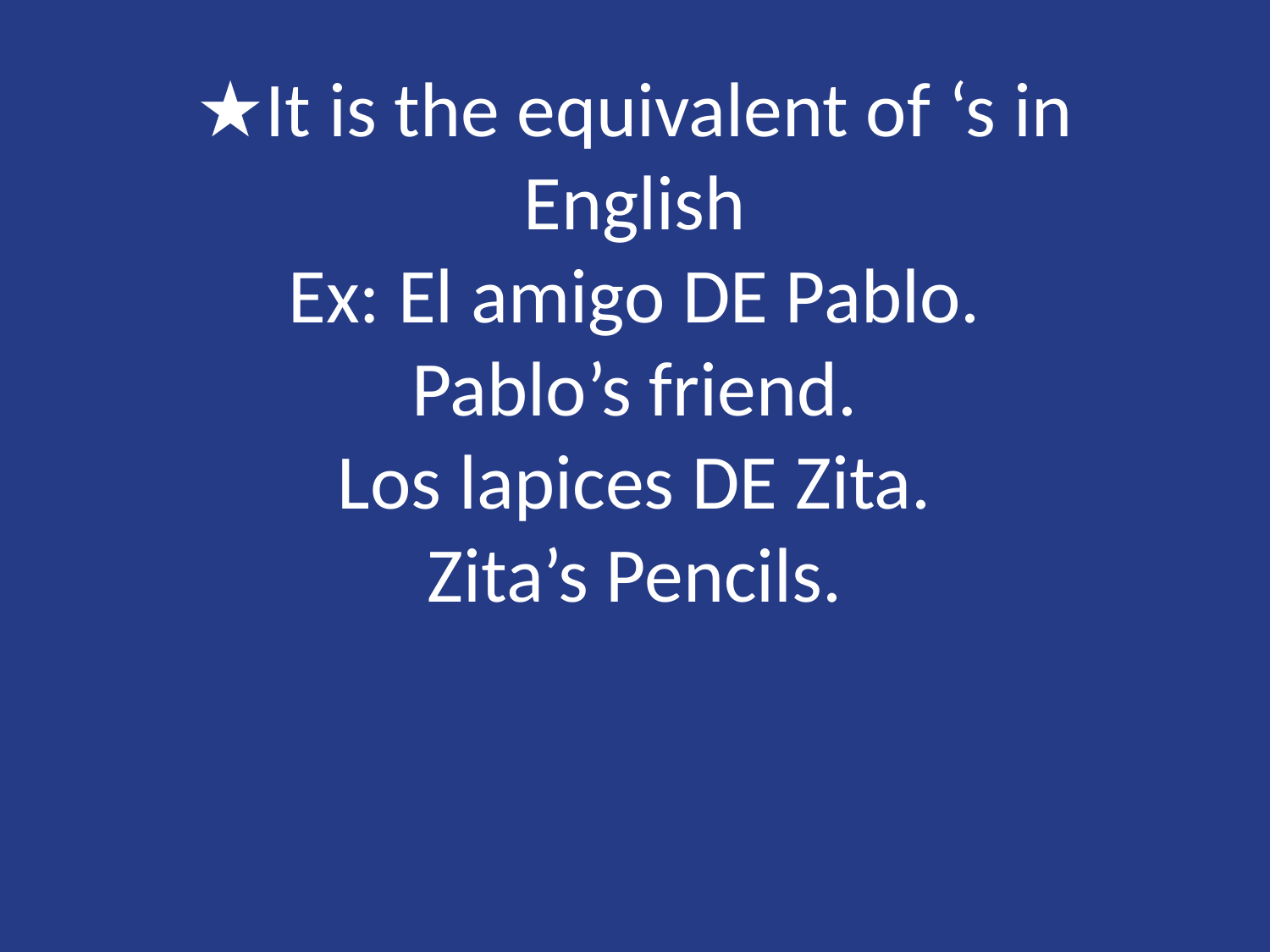

# ★It is the equivalent of ‘s in English Ex: El amigo DE Pablo. Pablo’s friend. Los lapices DE Zita. Zita’s Pencils.